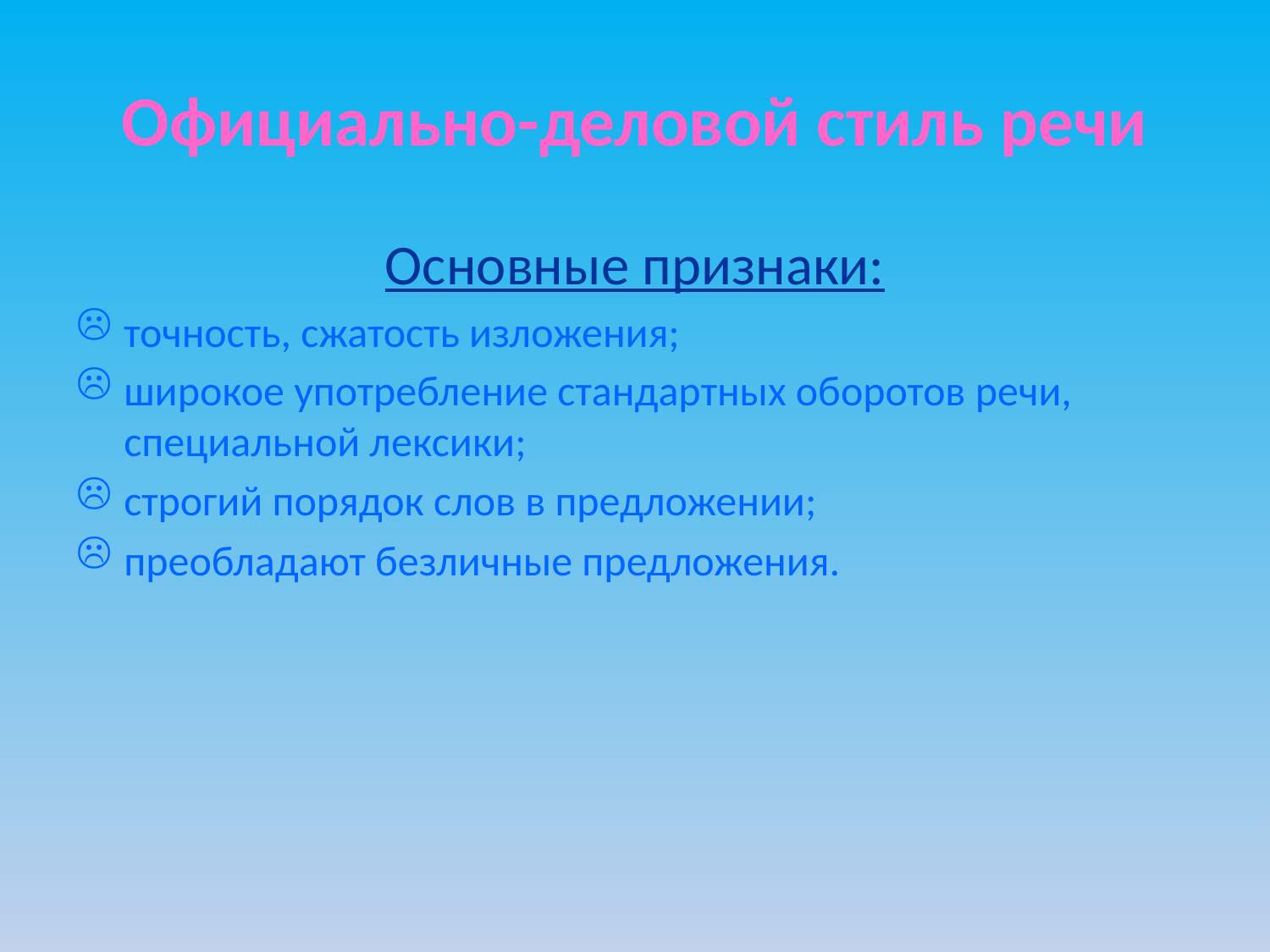

# Официально-деловой стиль речи
Основные признаки:
точность, сжатость изложения;
широкое употребление стандартных оборотов речи, специальной лексики;
строгий порядок слов в предложении;
преобладают безличные предложения.